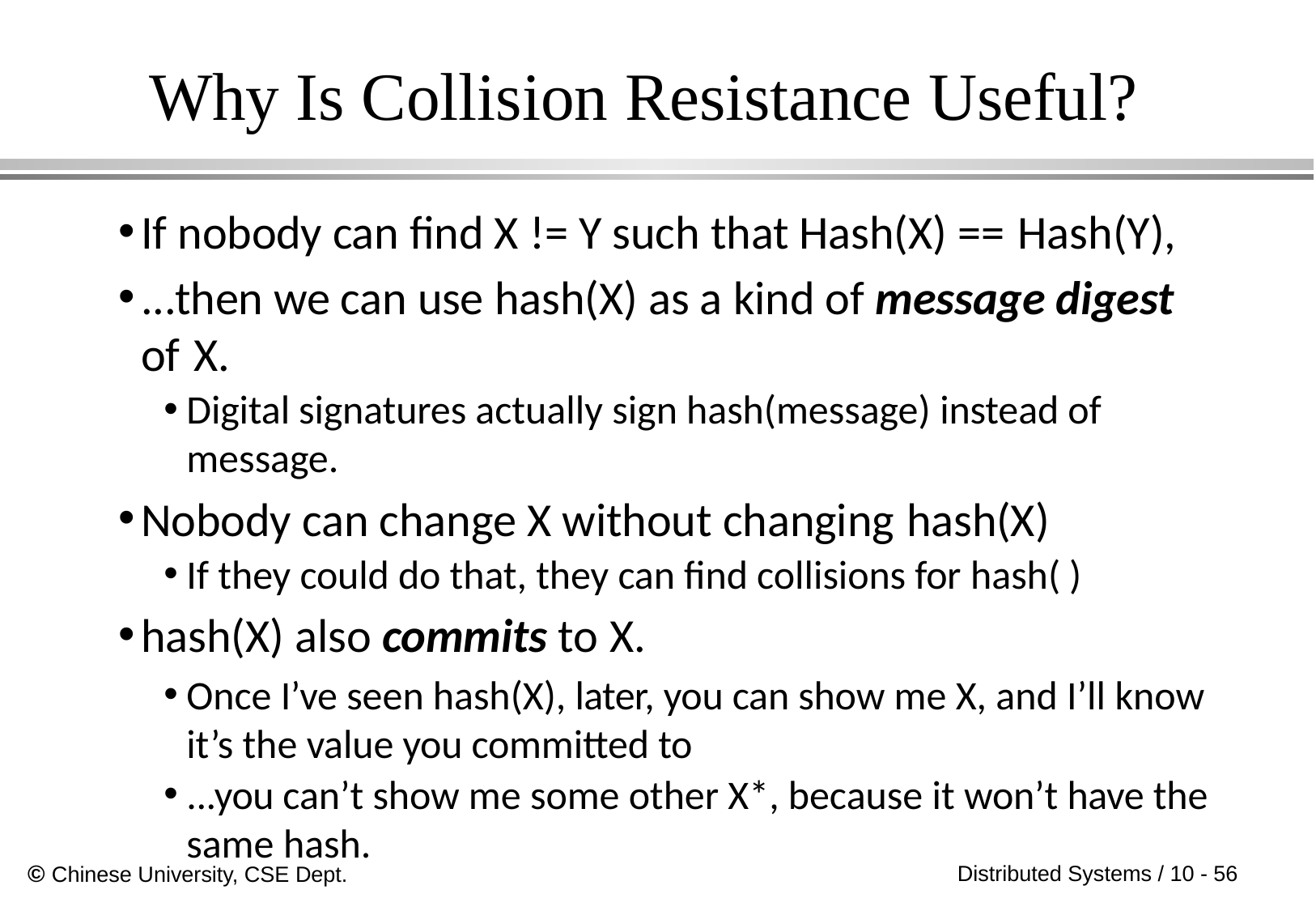

# Why Is Collision Resistance Useful?
If nobody can find X != Y such that Hash(X) == Hash(Y),
...then we can use hash(X) as a kind of message digest of X.
Digital signatures actually sign hash(message) instead of message.
Nobody can change X without changing hash(X)
If they could do that, they can find collisions for hash( )
hash(X) also commits to X.
Once I’ve seen hash(X), later, you can show me X, and I’ll know it’s the value you committed to
...you can’t show me some other X*, because it won’t have the same hash.